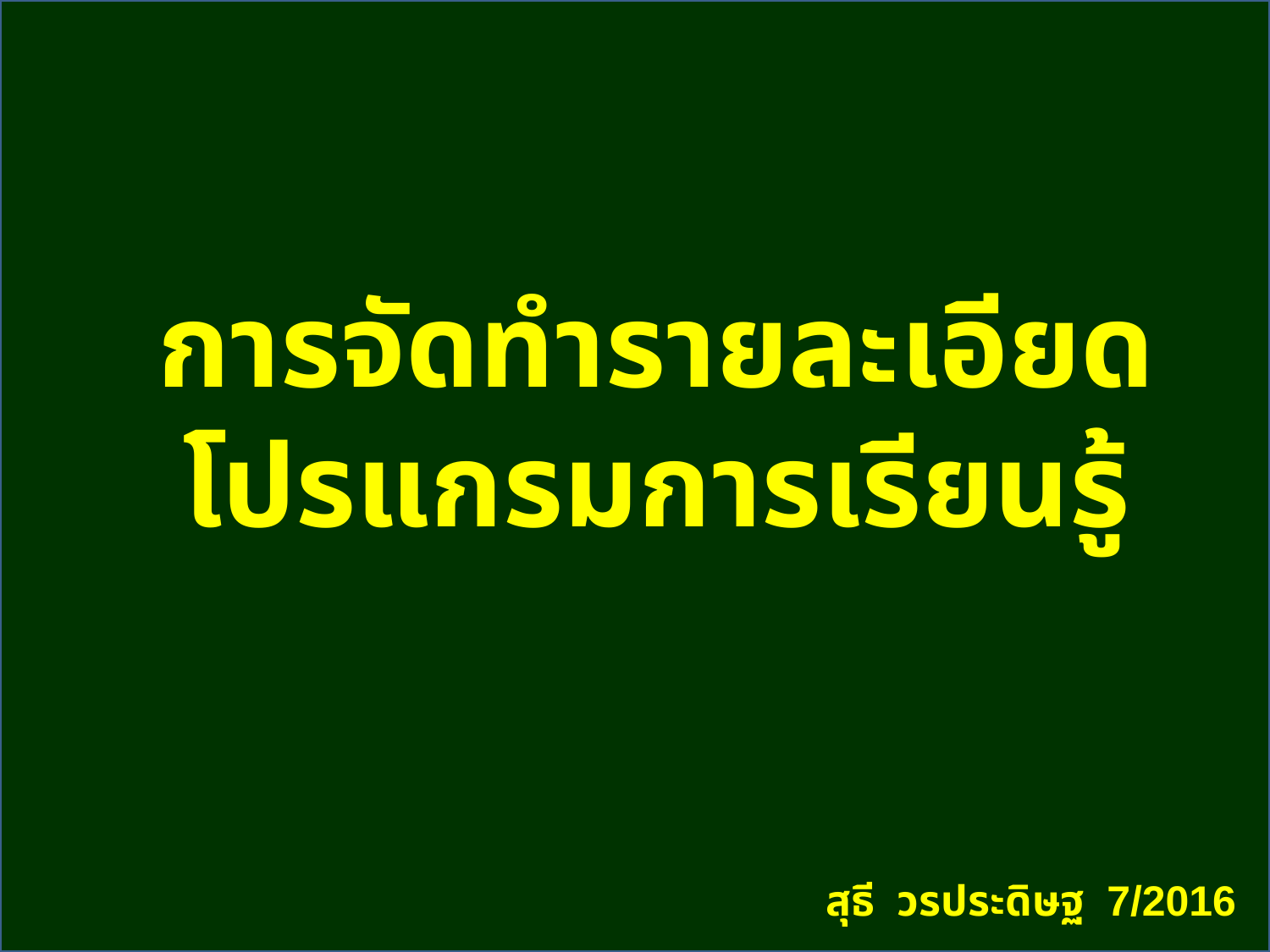

การจัดทำรายละเอียด
โปรแกรมการเรียนรู้
สุธี  วรประดิษฐ  7/2016